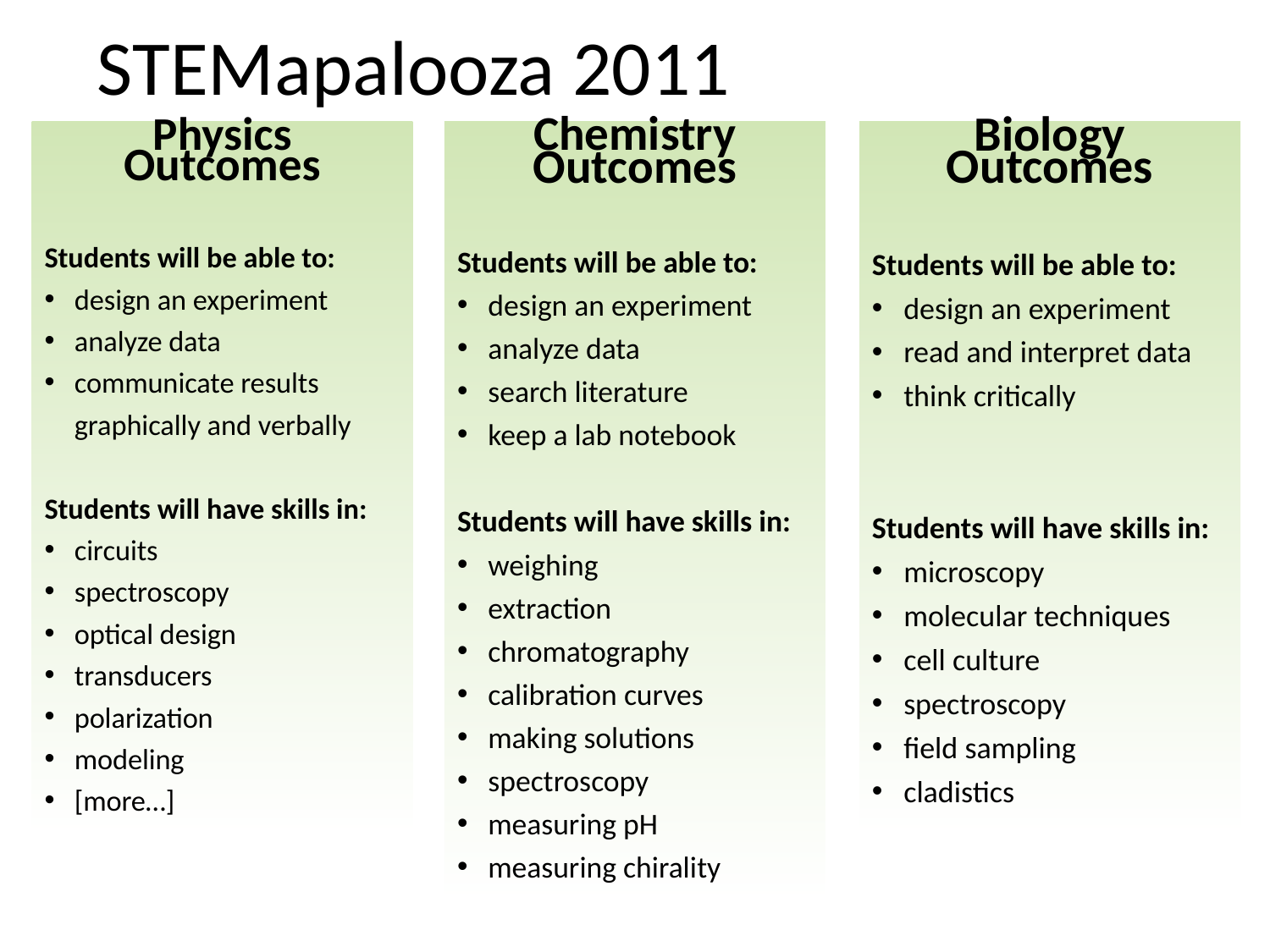

# STEMapalooza 2011
Physics
Outcomes

Students will be able to:
design an experiment
analyze data
communicate results graphically and verbally

Students will have skills in:
circuits
spectroscopy
optical design
transducers
polarization
modeling
[more…]
Chemistry
Outcomes

Students will be able to:
design an experiment
analyze data
search literature
keep a lab notebook

Students will have skills in:
weighing
extraction
chromatography
calibration curves
making solutions
spectroscopy
measuring pH
measuring chirality
Biology
Outcomes

Students will be able to:
design an experiment
read and interpret data
think critically

Students will have skills in:
microscopy
molecular techniques
cell culture
spectroscopy
field sampling
cladistics